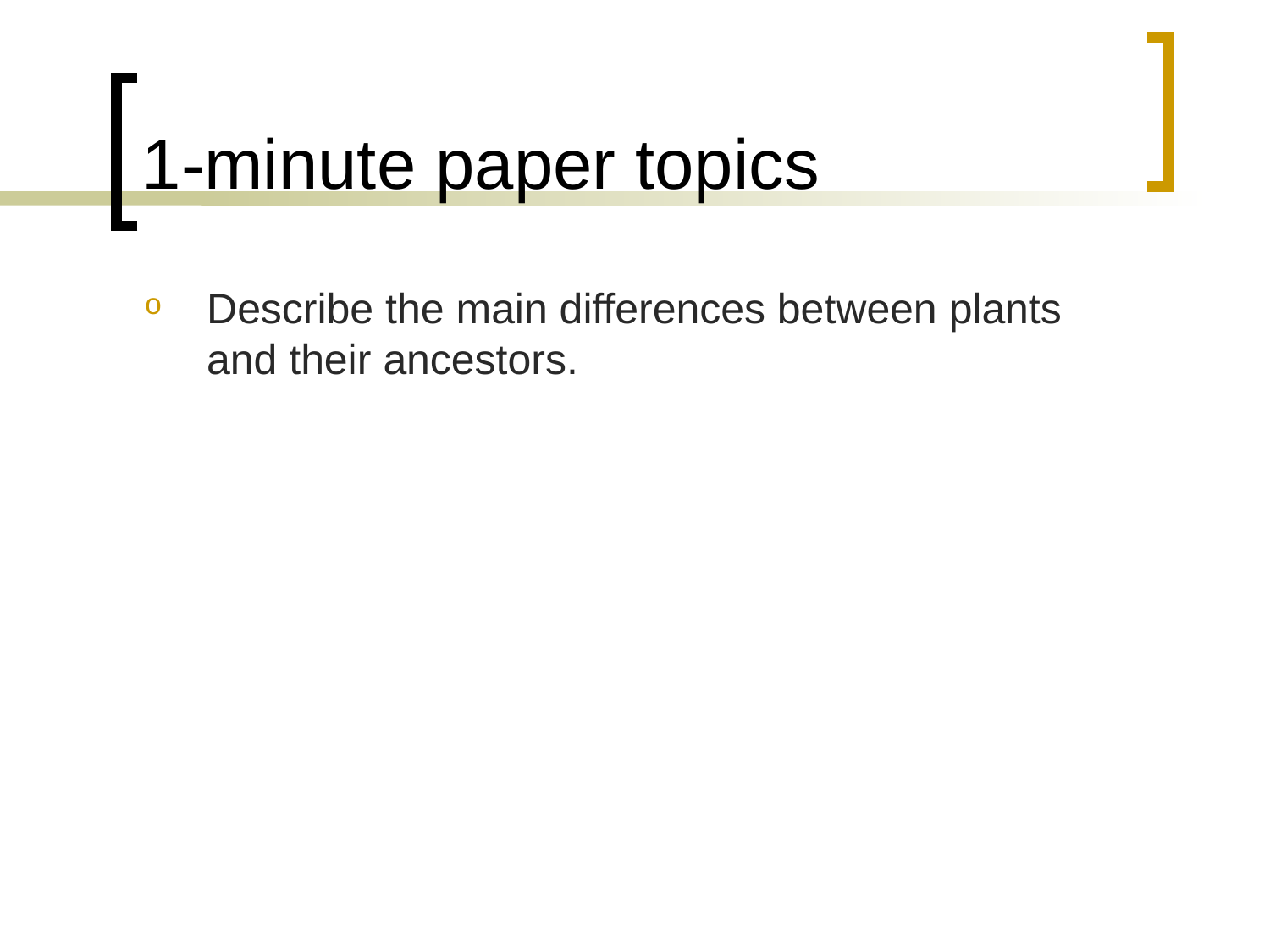

# 1-minute paper topics
Describe the main differences between plants and their ancestors.